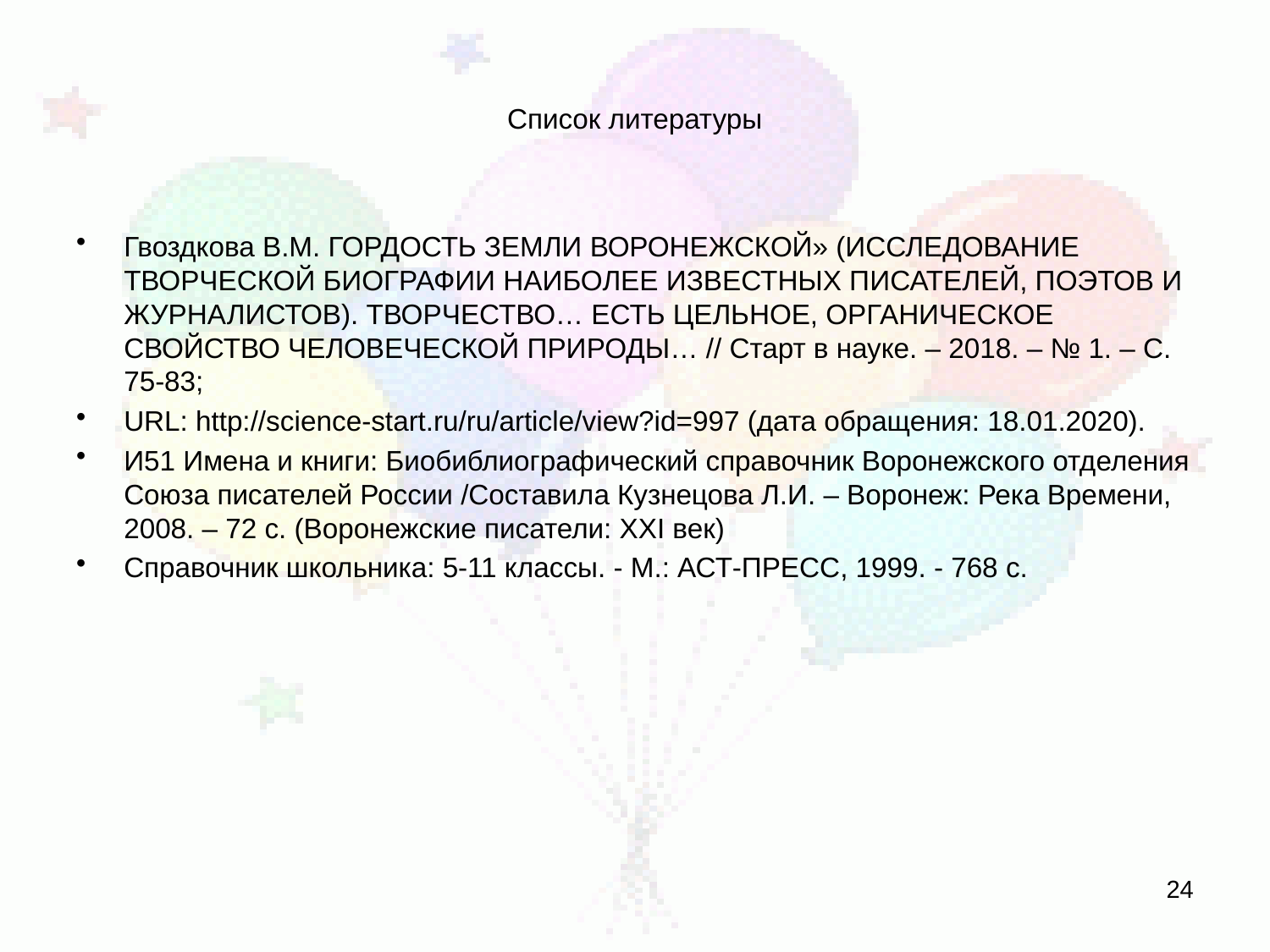

# Список литературы
Гвоздкова В.М. ГОРДОСТЬ ЗЕМЛИ ВОРОНЕЖСКОЙ» (ИССЛЕДОВАНИЕ ТВОРЧЕСКОЙ БИОГРАФИИ НАИБОЛЕЕ ИЗВЕСТНЫХ ПИСАТЕЛЕЙ, ПОЭТОВ И ЖУРНАЛИСТОВ). ТВОРЧЕСТВО… ЕСТЬ ЦЕЛЬНОЕ, ОРГАНИЧЕСКОЕ СВОЙСТВО ЧЕЛОВЕЧЕСКОЙ ПРИРОДЫ… // Старт в науке. – 2018. – № 1. – С. 75-83;
URL: http://science-start.ru/ru/article/view?id=997 (дата обращения: 18.01.2020).
И51 Имена и книги: Биобиблиографический справочник Воронежского отделения Союза писателей России /Составила Кузнецова Л.И. – Воронеж: Река Времени, 2008. – 72 с. (Воронежские писатели: ХХI век)
Справочник школьника: 5-11 классы. - М.: АСТ-ПРЕСС, 1999. - 768 с.
24